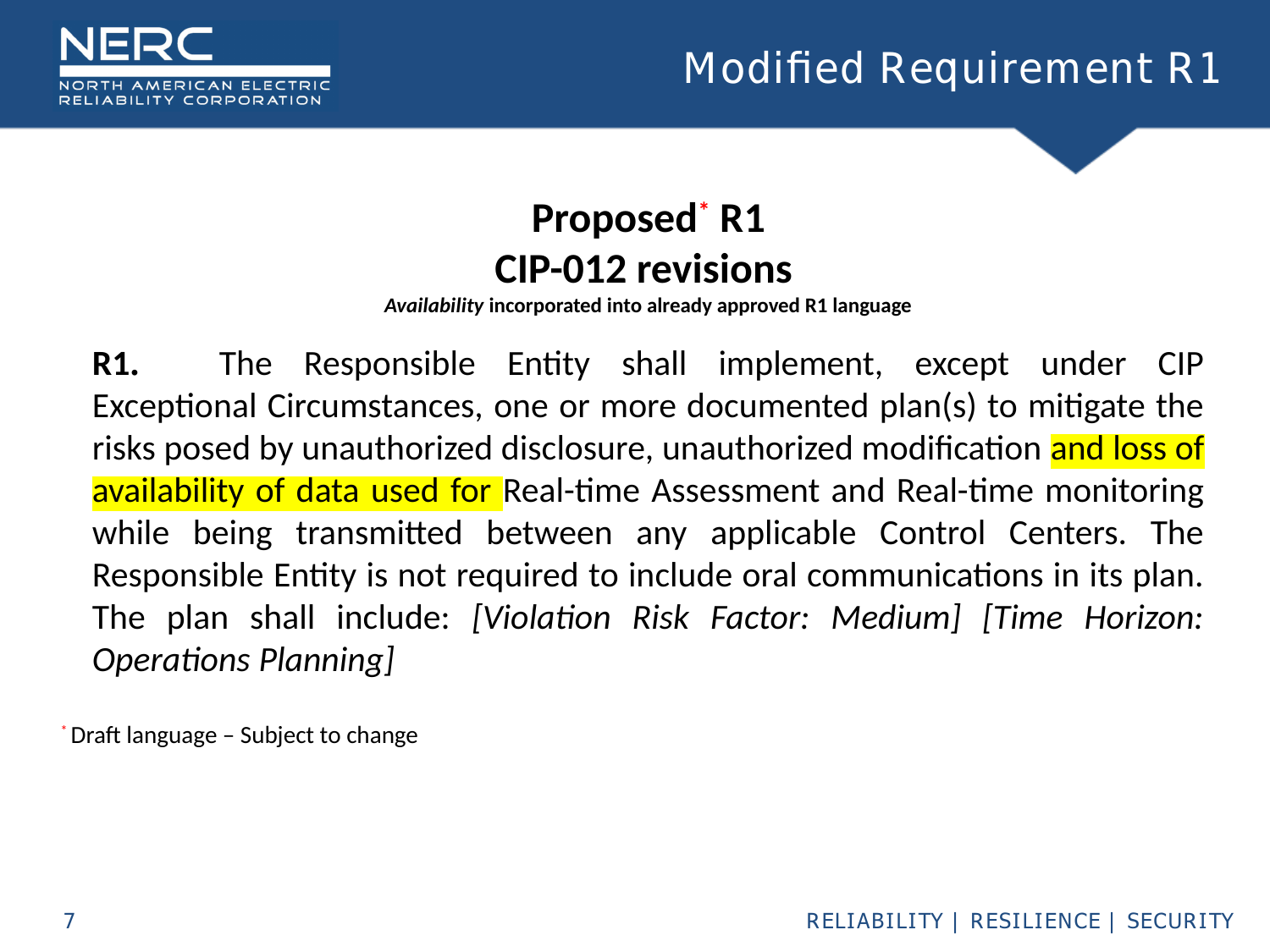

# Modified Requirement R1
Proposed* R1
CIP-012 revisions
Availability incorporated into already approved R1 language

R1.	The Responsible Entity shall implement, except under CIP Exceptional Circumstances, one or more documented plan(s) to mitigate the risks posed by unauthorized disclosure, unauthorized modification and loss of availability of data used for Real-time Assessment and Real-time monitoring while being transmitted between any applicable Control Centers. The Responsible Entity is not required to include oral communications in its plan. The plan shall include: [Violation Risk Factor: Medium] [Time Horizon: Operations Planning]

* Draft language – Subject to change